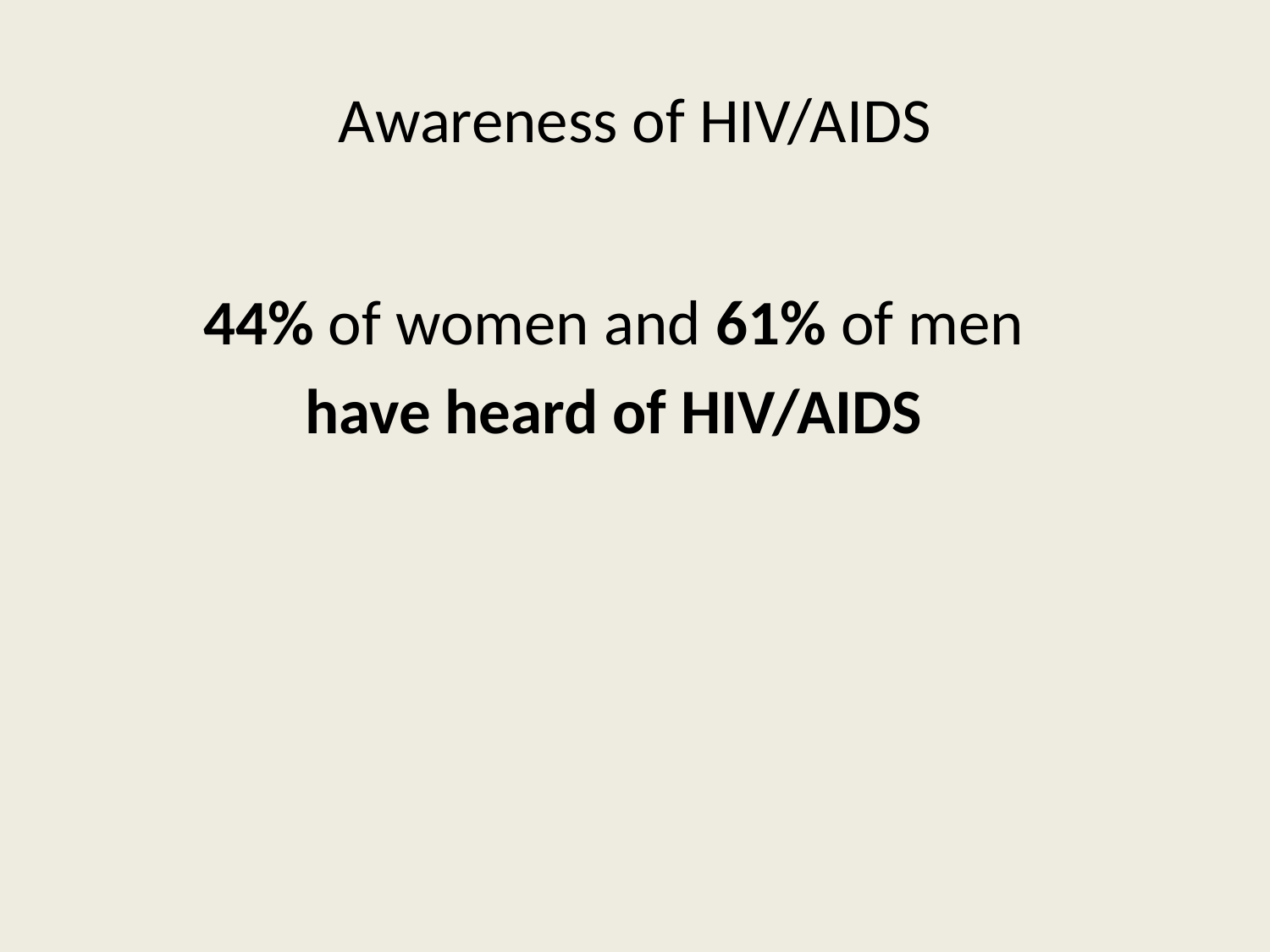

# Awareness of HIV/AIDS
44% of women and 61% of men
have heard of HIV/AIDS